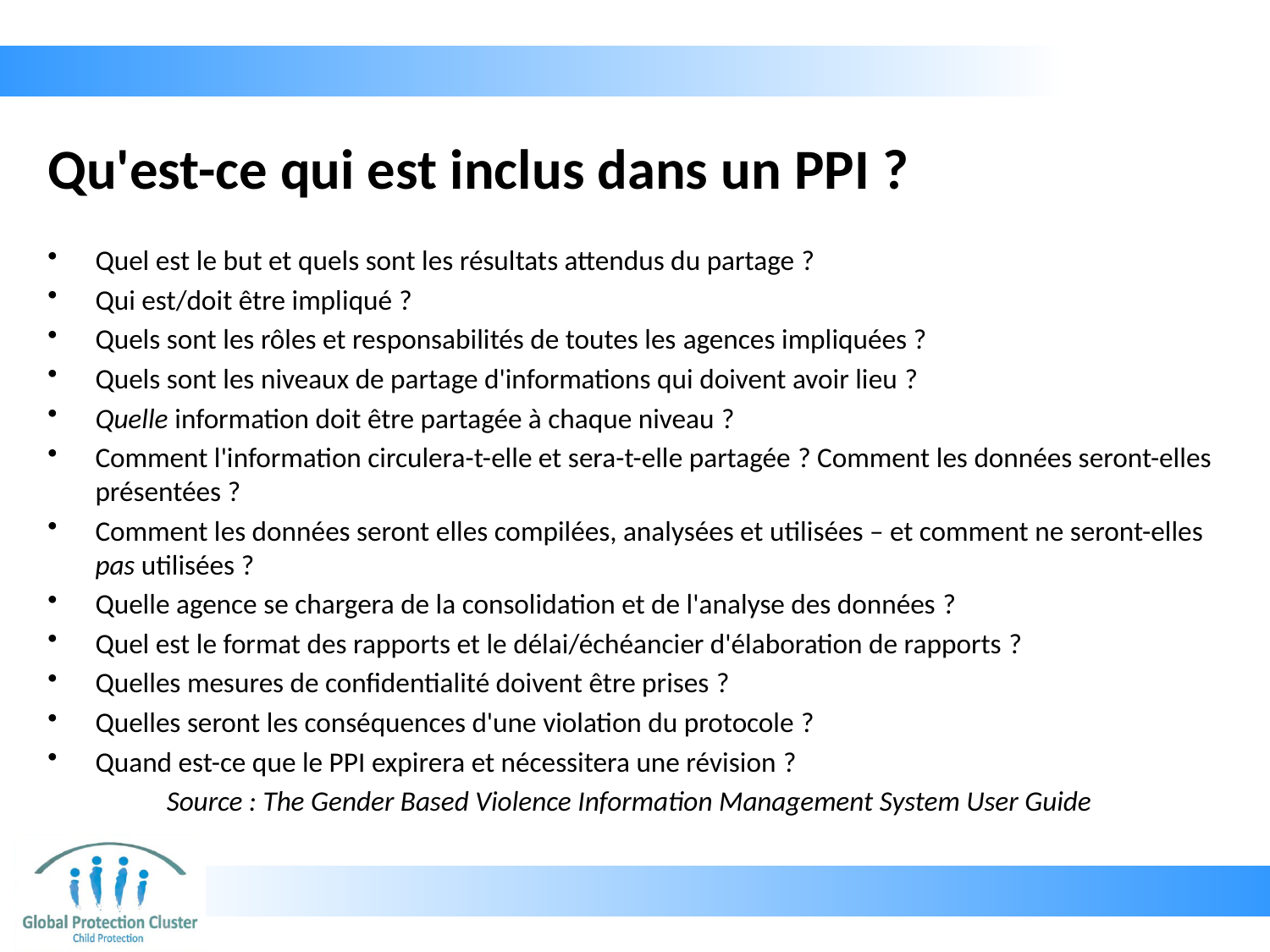

# Qu'est-ce qui est inclus dans un PPI ?
Quel est le but et quels sont les résultats attendus du partage ?
Qui est/doit être impliqué ?
Quels sont les rôles et responsabilités de toutes les agences impliquées ?
Quels sont les niveaux de partage d'informations qui doivent avoir lieu ?
Quelle information doit être partagée à chaque niveau ?
Comment l'information circulera-t-elle et sera-t-elle partagée ? Comment les données seront-elles présentées ?
Comment les données seront elles compilées, analysées et utilisées – et comment ne seront-elles pas utilisées ?
Quelle agence se chargera de la consolidation et de l'analyse des données ?
Quel est le format des rapports et le délai/échéancier d'élaboration de rapports ?
Quelles mesures de confidentialité doivent être prises ?
Quelles seront les conséquences d'une violation du protocole ?
Quand est-ce que le PPI expirera et nécessitera une révision ?
Source : The Gender Based Violence Information Management System User Guide